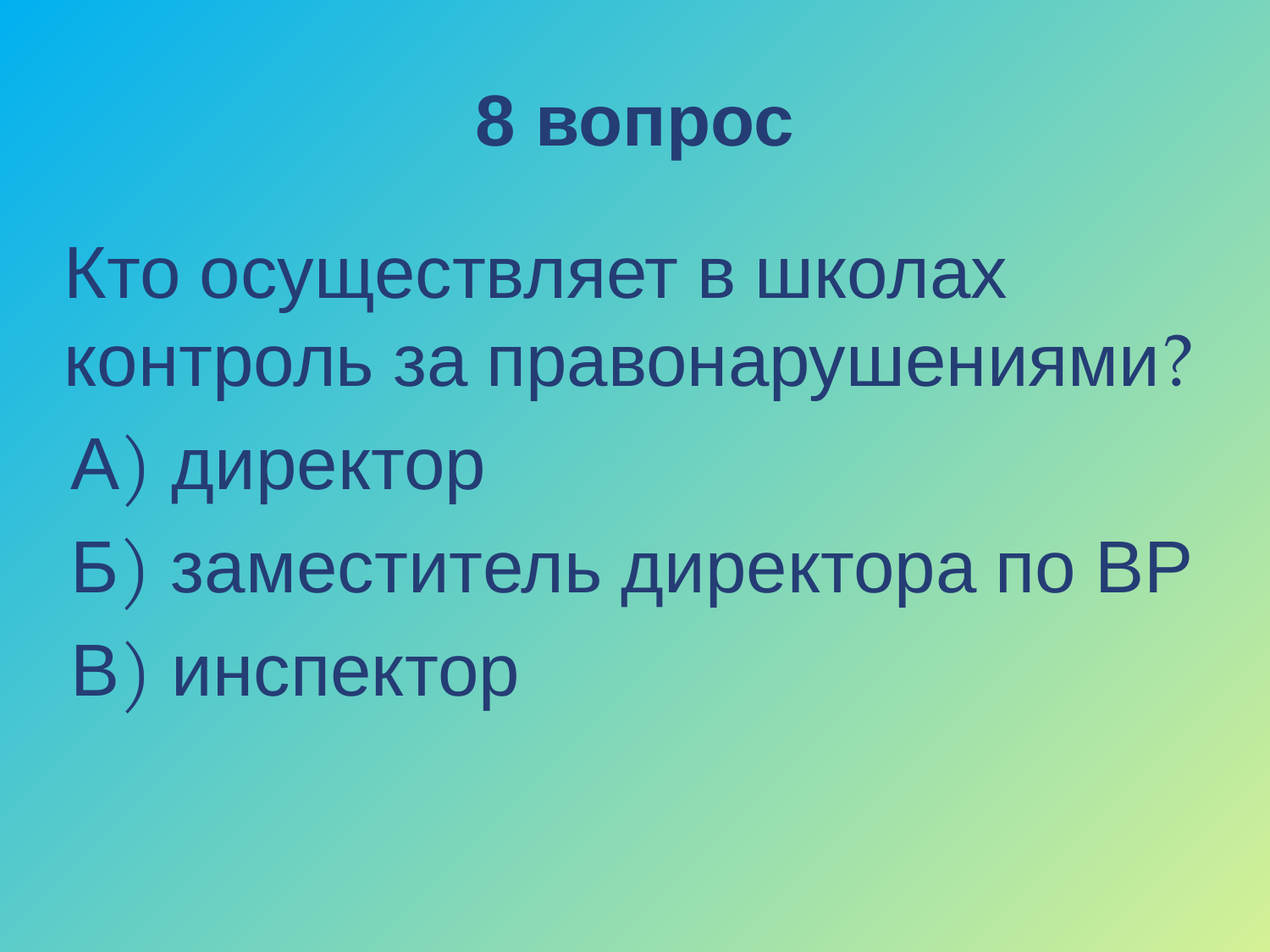

# 8 вопрос
Кто осуществляет в школах контроль за правонарушениями?
А) директор
Б) заместитель директора по ВР
В) инспектор